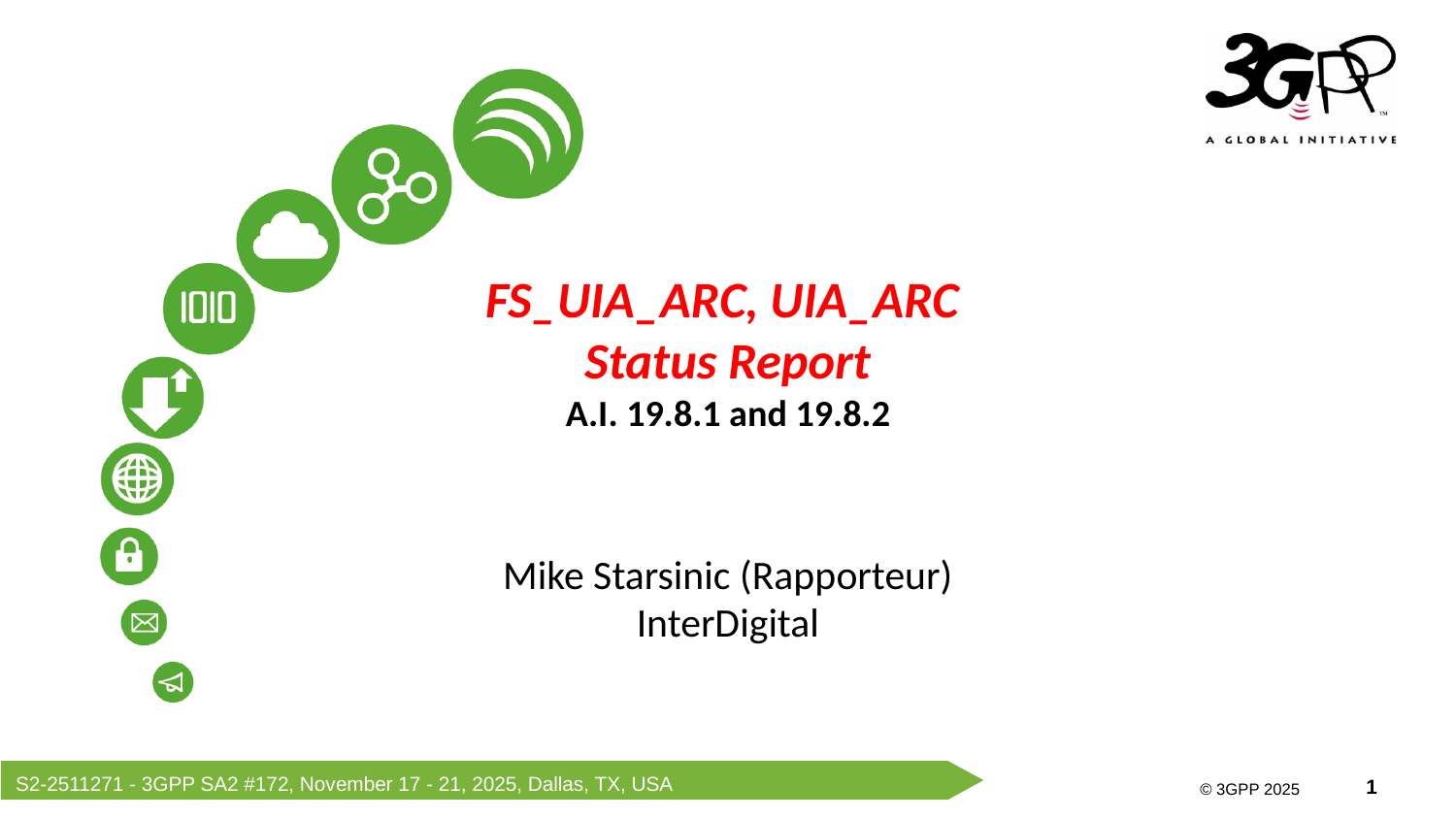

FS_UIA_ARC, UIA_ARC
Status Report
A.I. 19.8.1 and 19.8.2
Mike Starsinic (Rapporteur)
InterDigital

S2-2511271 - 3GPP SA2 #172, November 17 - 21, 2025, Dallas, TX, USA

© 3GPP 2025